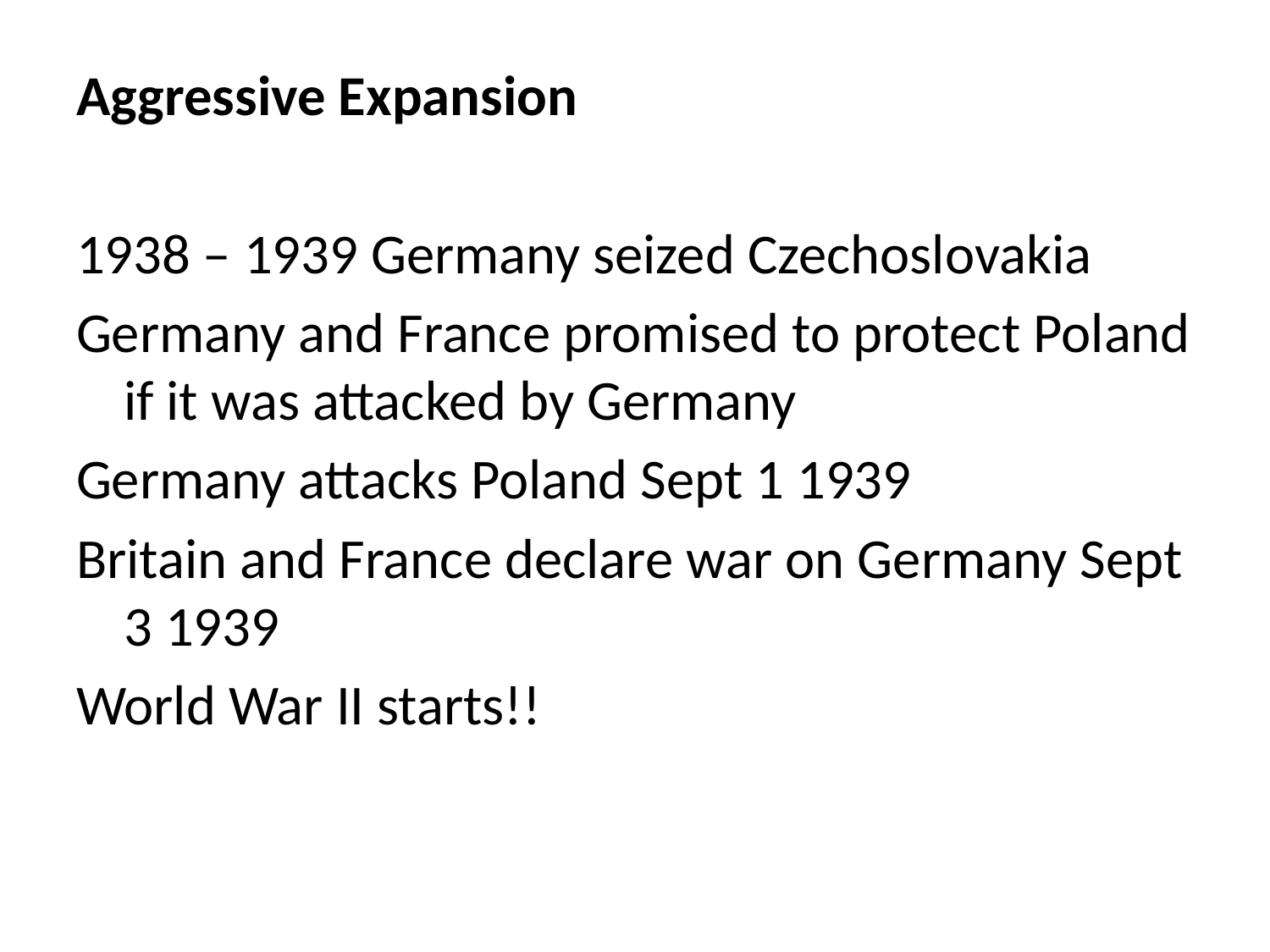

Aggressive Expansion

1938 – 1939 Germany seized Czechoslovakia
Germany and France promised to protect Poland if it was attacked by Germany
Germany attacks Poland Sept 1 1939
Britain and France declare war on Germany Sept 3 1939
World War II starts!!